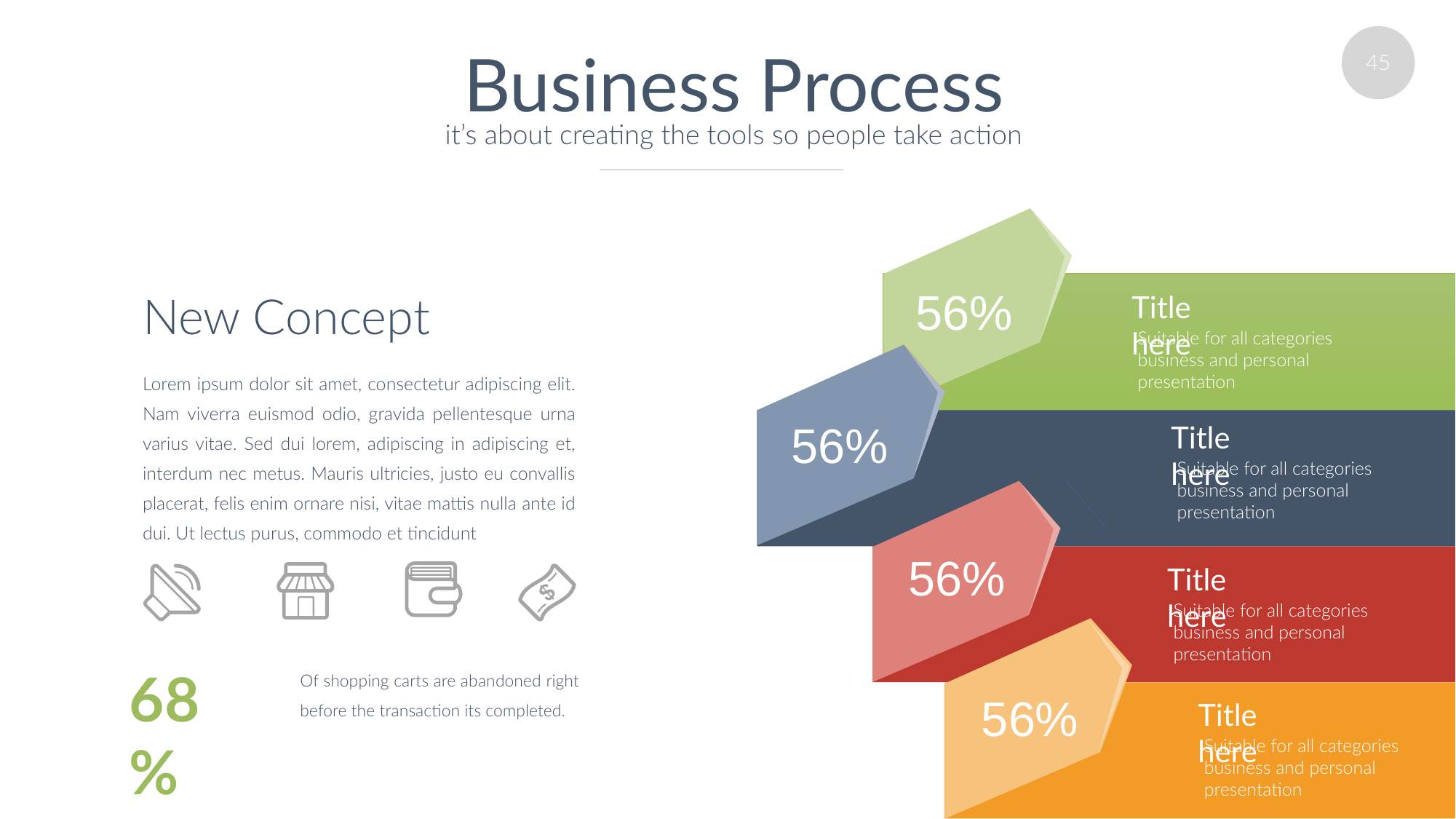

# Business Process
it’s about creating the tools so people take action

56%
Title here
Suitable for all categories business and personal presentation
New Concept
Lorem ipsum dolor sit amet, consectetur adipiscing elit. Nam viverra euismod odio, gravida pellentesque urna varius vitae. Sed dui lorem, adipiscing in adipiscing et, interdum nec metus. Mauris ultricies, justo eu convallis placerat, felis enim ornare nisi, vitae mattis nulla ante id dui. Ut lectus purus, commodo et tincidunt
56%
Title here
Suitable for all categories business and personal presentation
56%
Title here
Suitable for all categories business and personal presentation

Of shopping carts are abandoned right before the transaction its completed.
68%
56%
Title here
Suitable for all categories business and personal presentation